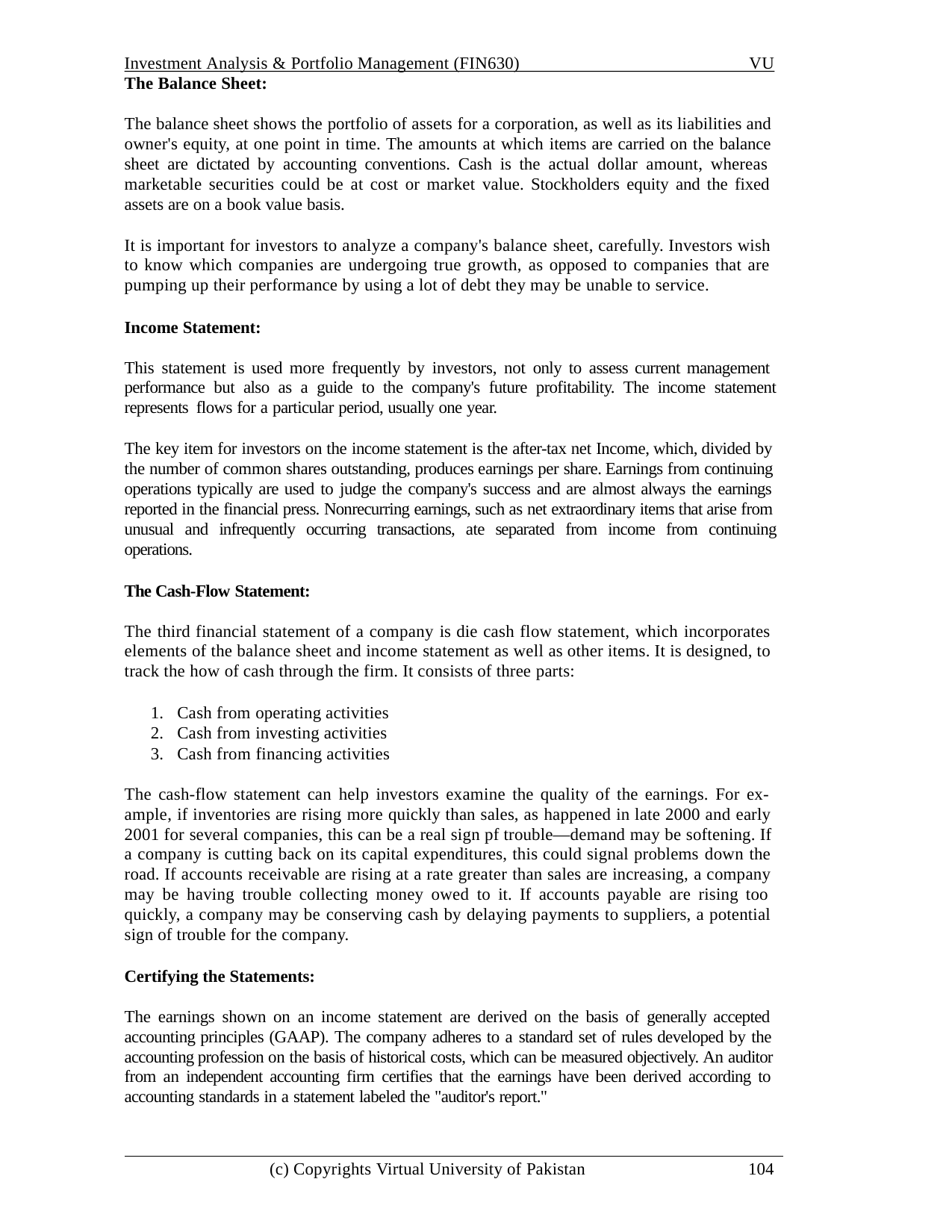

Investment Analysis & Portfolio Management (FIN630)
VU
The Balance Sheet:

The balance sheet shows the portfolio of assets for a corporation, as well as its liabilities and  owner's equity, at one point in time. The amounts at which items are carried on the balance  sheet are dictated by accounting conventions. Cash is the actual dollar amount, whereas  marketable securities could be at cost or market value. Stockholders equity and the fixed  assets are on a book value basis.

It is important for investors to analyze a company's balance sheet, carefully. Investors wish  to know which companies are undergoing true growth, as opposed to companies that are  pumping up their performance by using a lot of debt they may be unable to service.

Income Statement:

This statement is used more frequently by investors, not only to assess current management  performance but also as a guide to the company's future profitability. The income statement represents  flows for a particular period, usually one year.

The key item for investors on the income statement is the after-tax net Income, which, divided by  the number of common shares outstanding, produces earnings per share. Earnings from continuing  operations typically are used to judge the company's success and are almost always the earnings  reported in the financial press. Nonrecurring earnings, such as net extraordinary items that arise from  unusual and infrequently occurring transactions, ate separated from income from continuing operations.

The Cash-Flow Statement:

The third financial statement of a company is die cash flow statement, which incorporates  elements of the balance sheet and income statement as well as other items. It is designed, to  track the how of cash through the firm. It consists of three parts:

Cash from operating activities
Cash from investing activities
Cash from financing activities

The cash-flow statement can help investors examine the quality of the earnings. For ex-  ample, if inventories are rising more quickly than sales, as happened in late 2000 and early  2001 for several companies, this can be a real sign pf trouble—demand may be softening. If  a company is cutting back on its capital expenditures, this could signal problems down the  road. If accounts receivable are rising at a rate greater than sales are increasing, a company  may be having trouble collecting money owed to it. If accounts payable are rising too  quickly, a company may be conserving cash by delaying payments to suppliers, a potential  sign of trouble for the company.

Certifying the Statements:

The earnings shown on an income statement are derived on the basis of generally accepted  accounting principles (GAAP). The company adheres to a standard set of rules developed by the  accounting profession on the basis of historical costs, which can be measured objectively. An auditor  from an independent accounting firm certifies that the earnings have been derived according to  accounting standards in a statement labeled the "auditor's report."

(c) Copyrights Virtual University of Pakistan
104